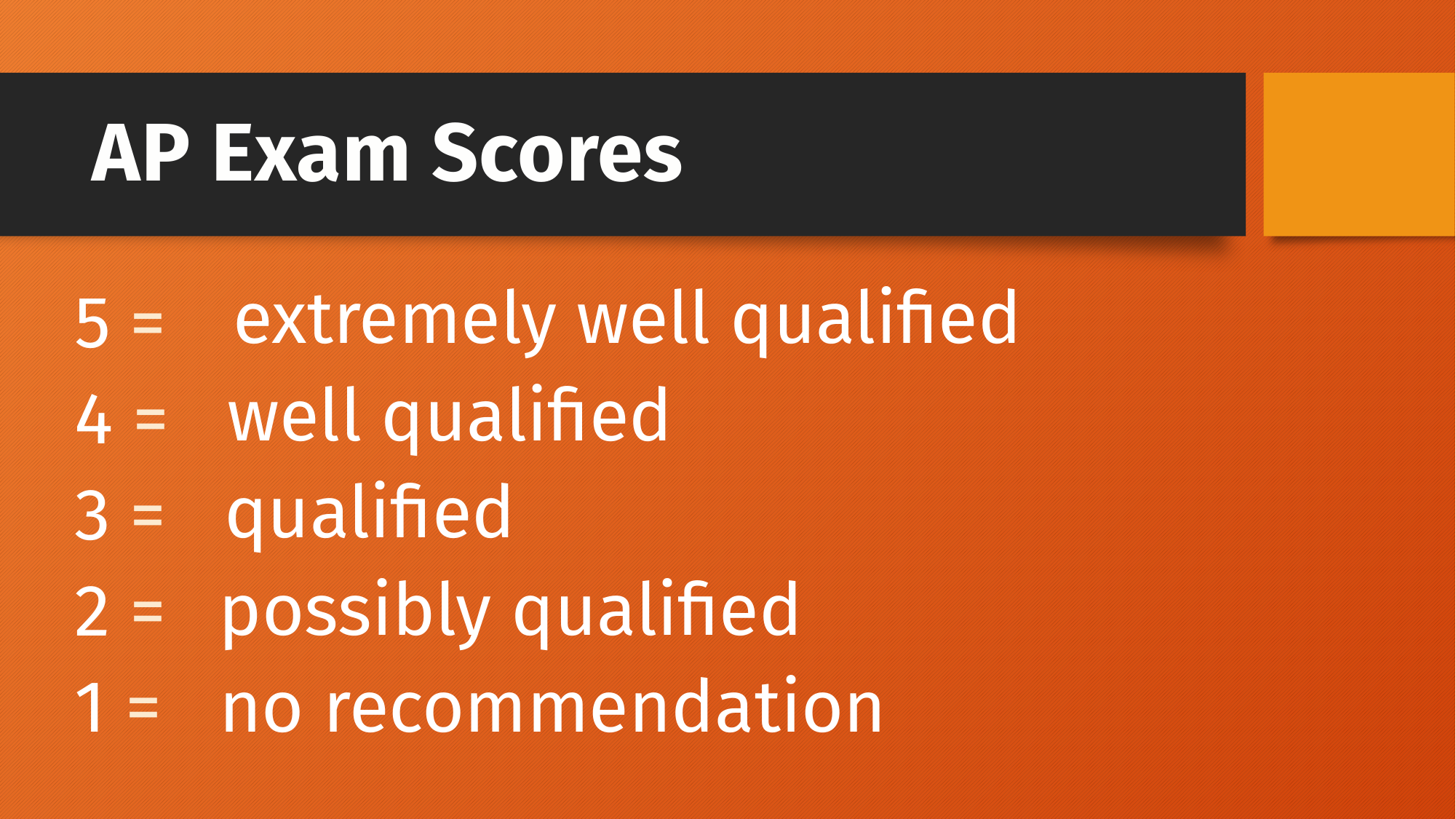

# AP Exam Scores
extremely well qualified
5 =
well qualified
4 =
qualified
3 =
possibly qualified
2 =
no recommendation
1 =